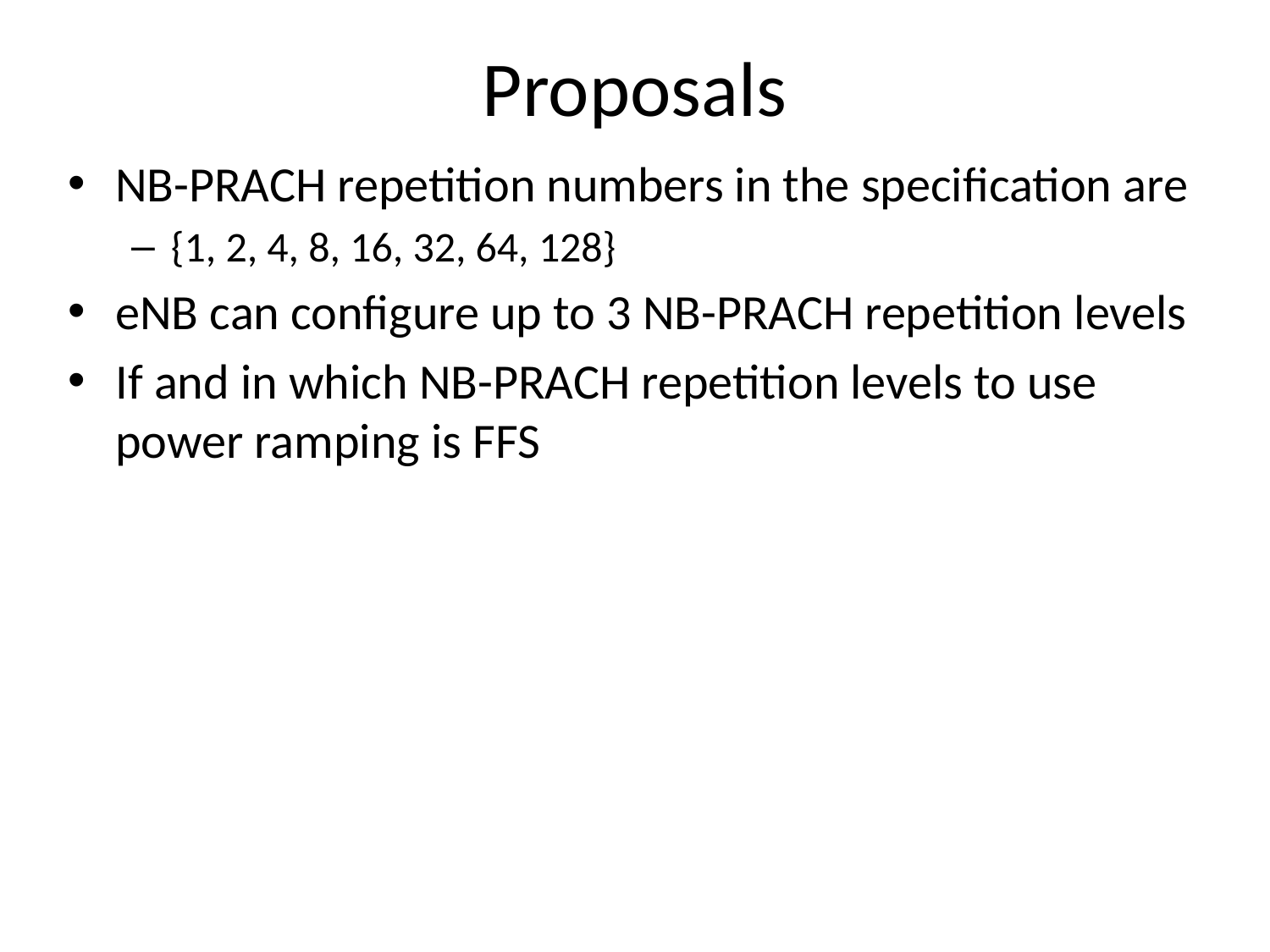

# Proposals
NB-PRACH repetition numbers in the specification are
{1, 2, 4, 8, 16, 32, 64, 128}
eNB can configure up to 3 NB-PRACH repetition levels
If and in which NB-PRACH repetition levels to use power ramping is FFS